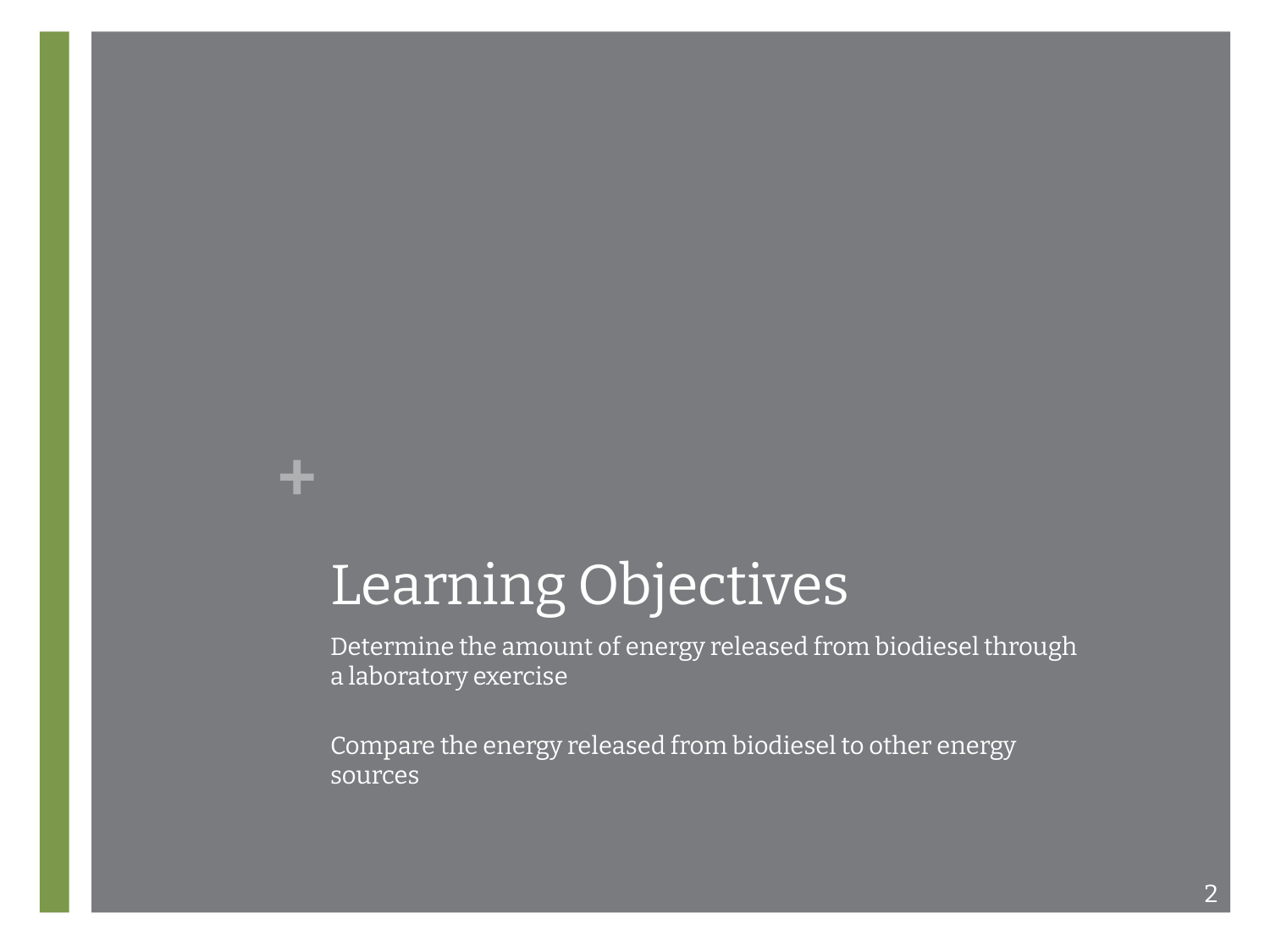

# Learning Objectives
Determine the amount of energy released from biodiesel through a laboratory exercise

Compare the energy released from biodiesel to other energy sources

2